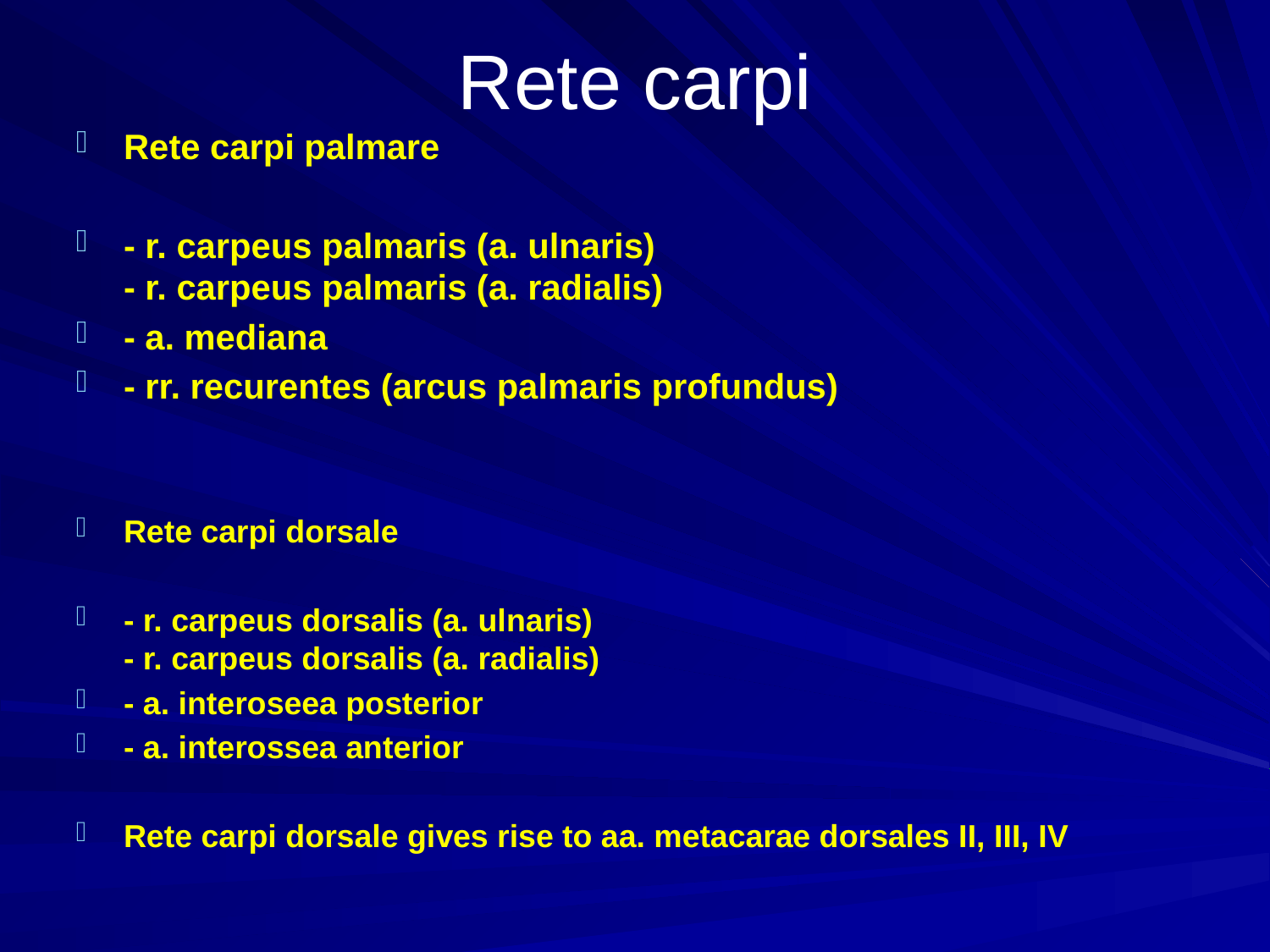

# Rete carpi
Rete carpi palmare

- r. carpeus palmaris (a. ulnaris)
- r. carpeus palmaris (a. radialis)
- a. mediana
- rr. recurentes (arcus palmaris profundus)

Rete carpi dorsale

- r. carpeus dorsalis (a. ulnaris)
- r. carpeus dorsalis (a. radialis)
- a. interoseea posterior
- a. interossea anterior

Rete carpi dorsale gives rise to aa. metacarae dorsales II, III, IV